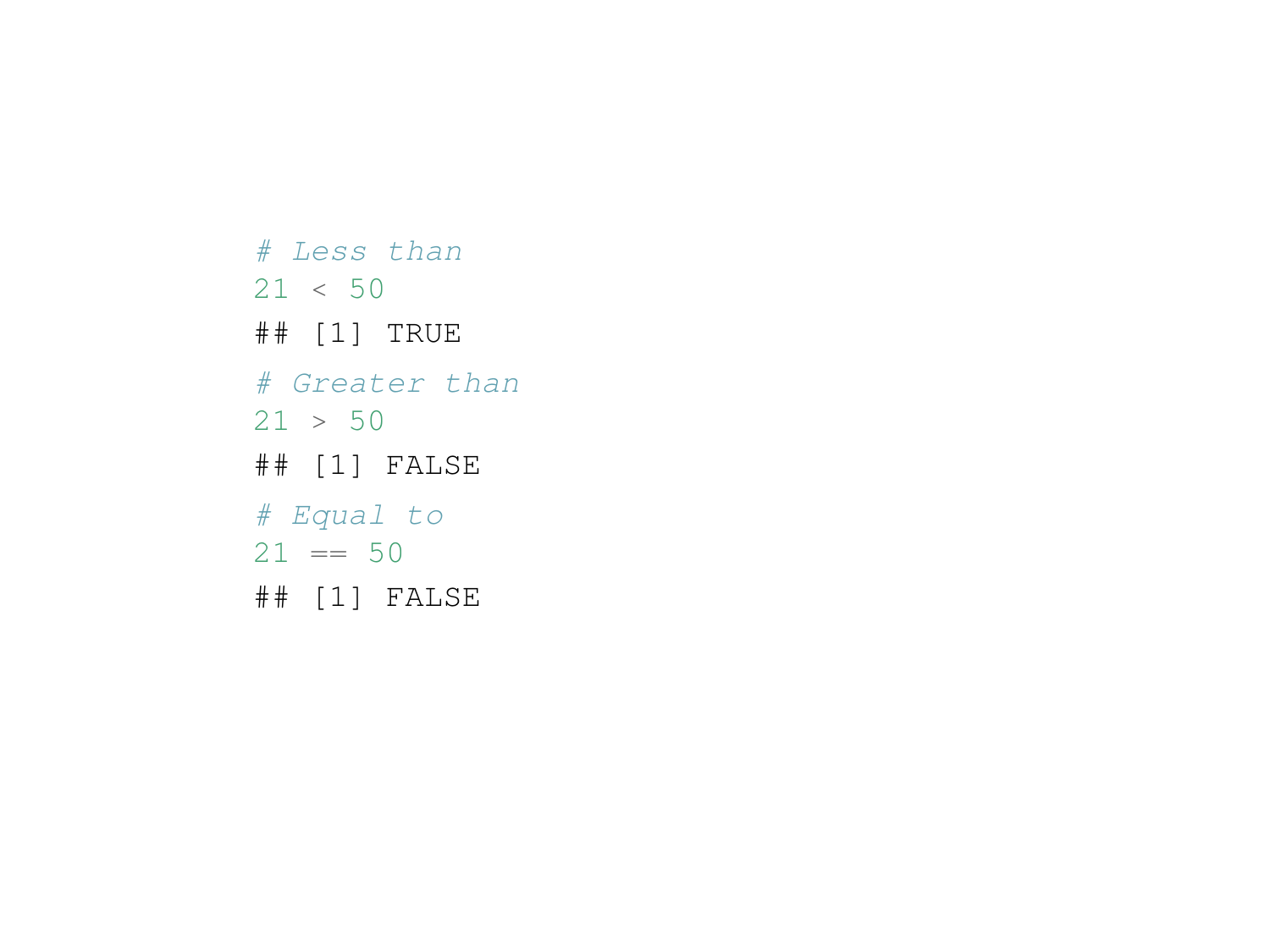

# Less than 21 < 50
## [1] TRUE
# Greater than 21 > 50
## [1] FALSE
# Equal to 21 == 50
## [1] FALSE